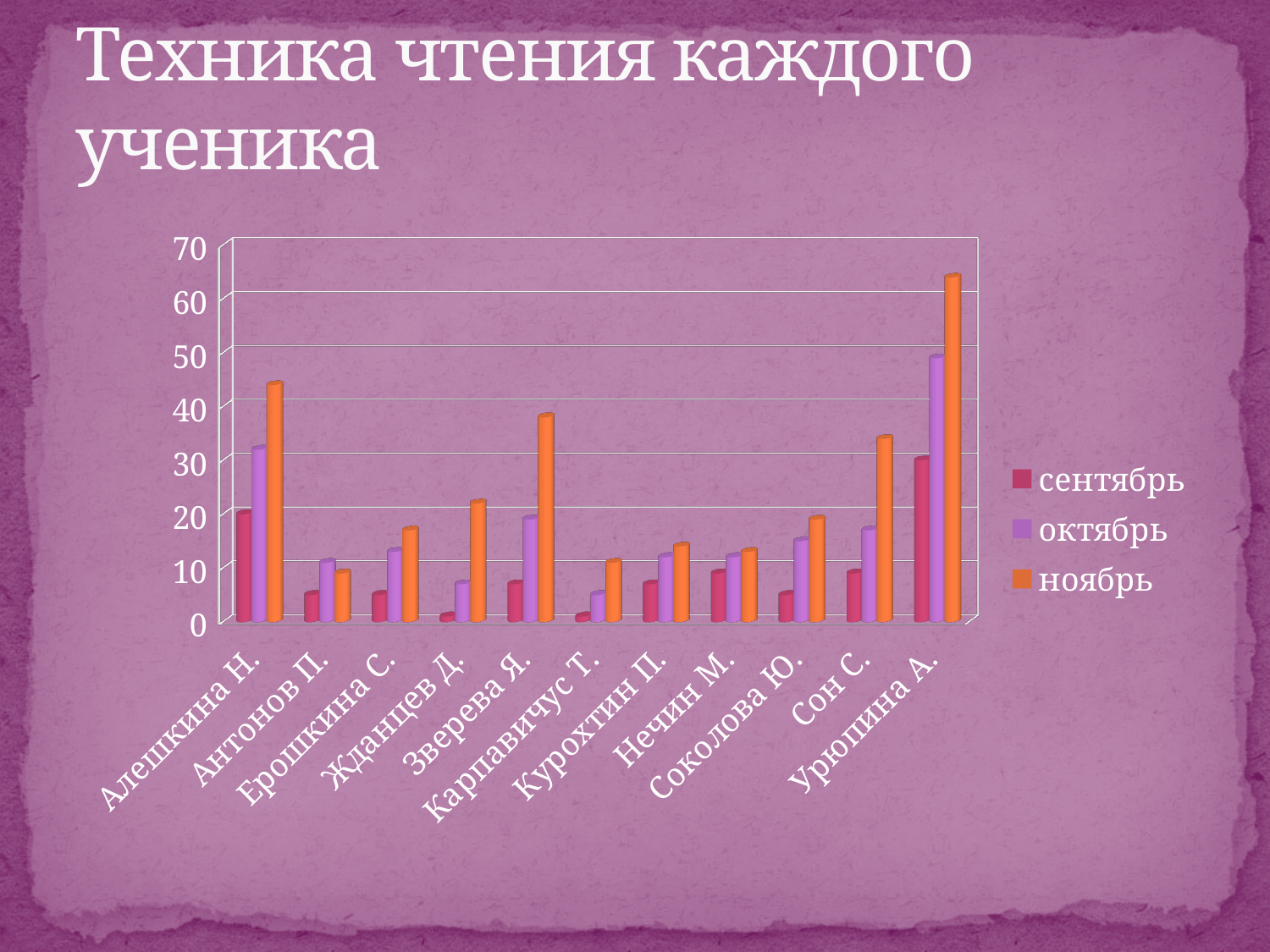

# Техника чтения каждого ученика

[unsupported chart]